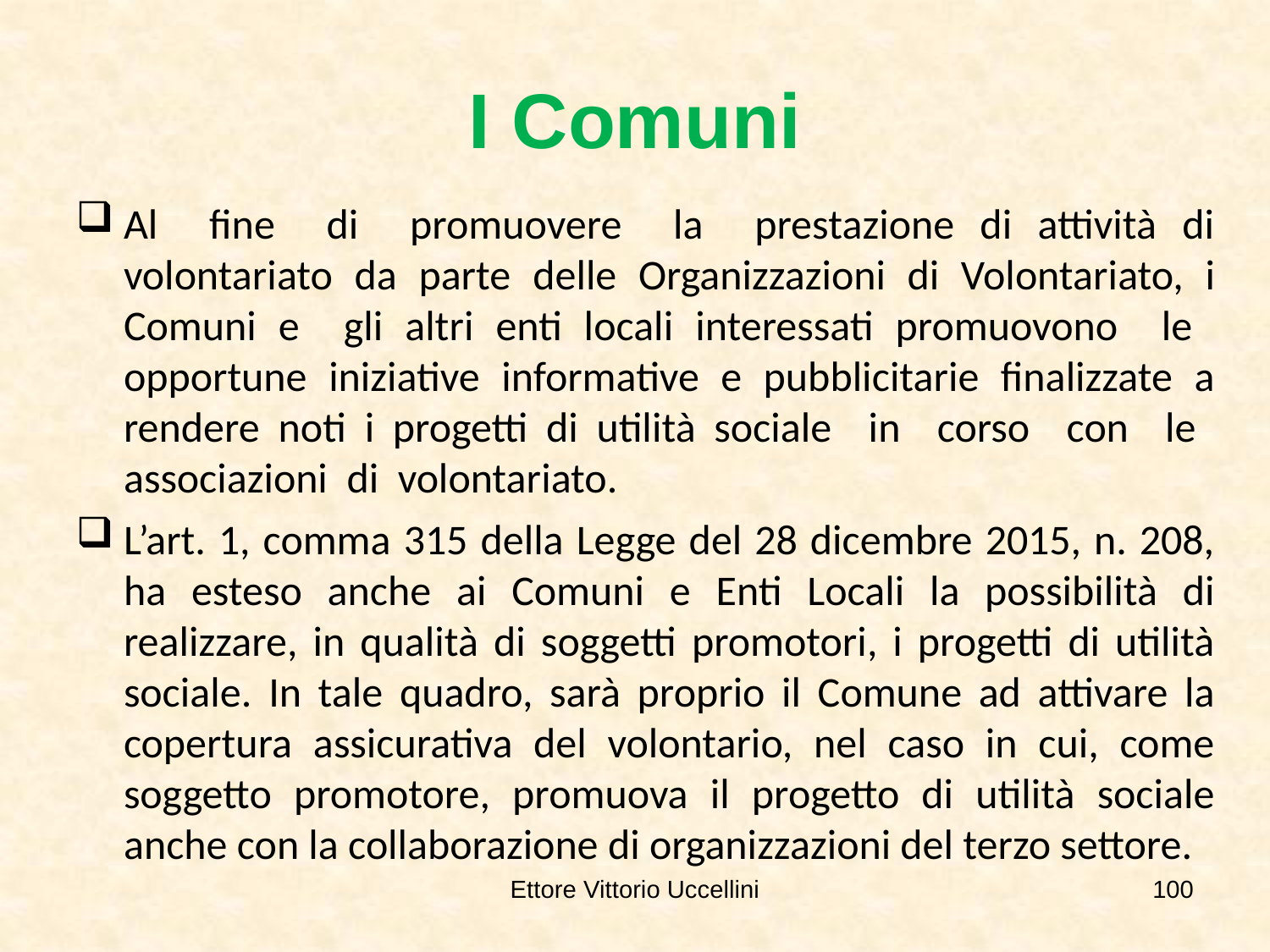

I Comuni
Al  fine  di  promuovere  la  prestazione di attività di volontariato da parte delle Organizzazioni di Volontariato, i Comuni e  gli altri enti locali interessati promuovono  le  opportune iniziative informative e pubblicitarie finalizzate a rendere noti i progetti di utilità sociale  in  corso  con  le  associazioni  di  volontariato.
L’art. 1, comma 315 della Legge del 28 dicembre 2015, n. 208, ha esteso anche ai Comuni e Enti Locali la possibilità di realizzare, in qualità di soggetti promotori, i progetti di utilità sociale. In tale quadro, sarà proprio il Comune ad attivare la copertura assicurativa del volontario, nel caso in cui, come soggetto promotore, promuova il progetto di utilità sociale anche con la collaborazione di organizzazioni del terzo settore.

Ettore Vittorio Uccellini
100